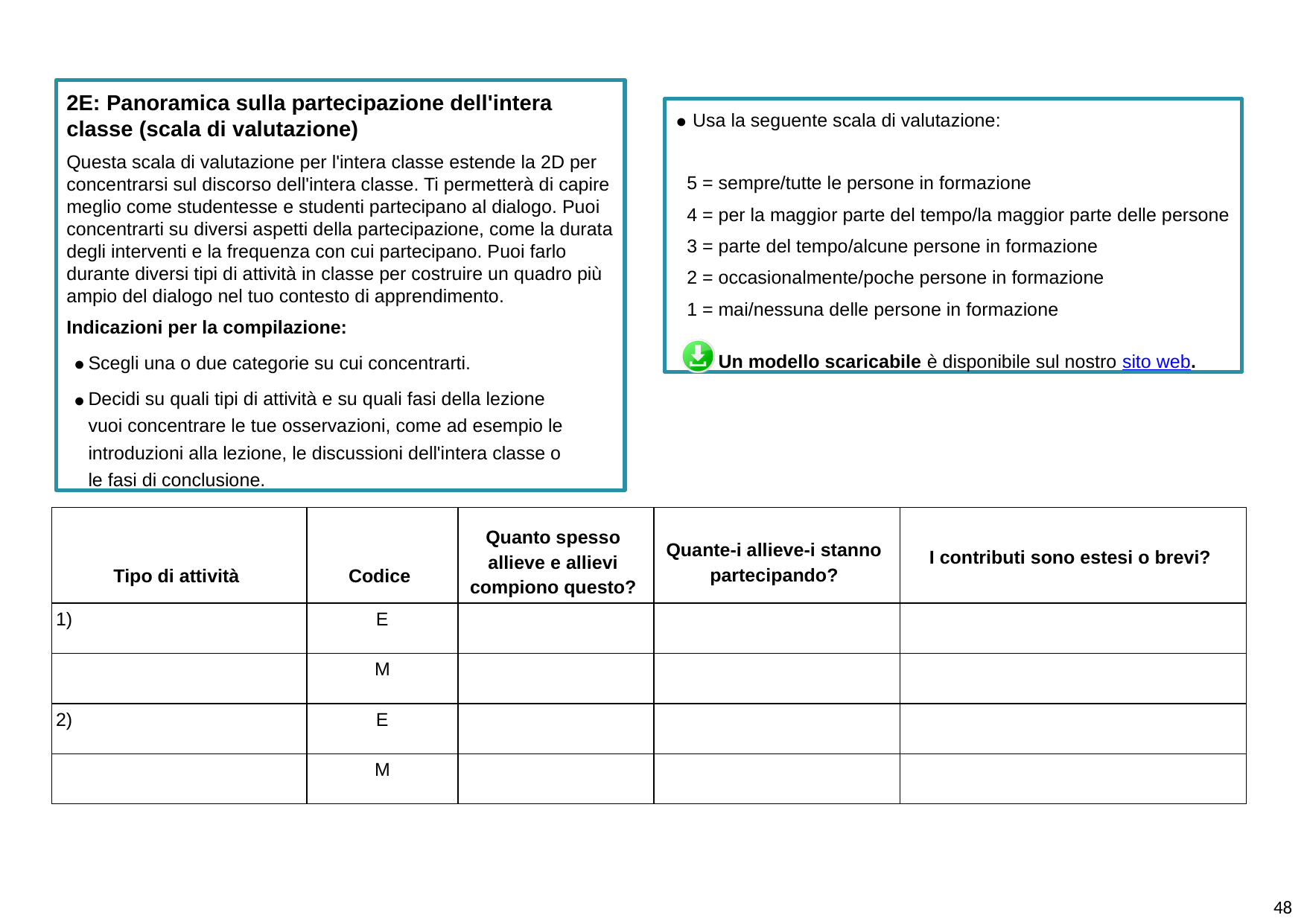

2E: Panoramica sulla partecipazione dell'intera classe (scala di valutazione)
Questa scala di valutazione per l'intera classe estende la 2D per concentrarsi sul discorso dell'intera classe. Ti permetterà di capire meglio come studentesse e studenti partecipano al dialogo. Puoi concentrarti su diversi aspetti della partecipazione, come la durata degli interventi e la frequenza con cui partecipano. Puoi farlo durante diversi tipi di attività in classe per costruire un quadro più ampio del dialogo nel tuo contesto di apprendimento.
Indicazioni per la compilazione:
Scegli una o due categorie su cui concentrarti.
Decidi su quali tipi di attività e su quali fasi della lezione vuoi concentrare le tue osservazioni, come ad esempio le introduzioni alla lezione, le discussioni dell'intera classe o le fasi di conclusione.
Usa la seguente scala di valutazione:

5 = sempre/tutte le persone in formazione
4 = per la maggior parte del tempo/la maggior parte delle persone
3 = parte del tempo/alcune persone in formazione
2 = occasionalmente/poche persone in formazione
1 = mai/nessuna delle persone in formazione

 Un modello scaricabile è disponibile sul nostro sito web.

| Tipo di attività | Codice | Quanto spesso allieve e allievi compiono questo? | Quante-i allieve-i stanno partecipando? | I contributi sono estesi o brevi? |
| --- | --- | --- | --- | --- |
| 1) | E |  |  |  |
|  | M |  |  |  |
| 2) | E |  |  |  |
|  | M |  |  |  |
48